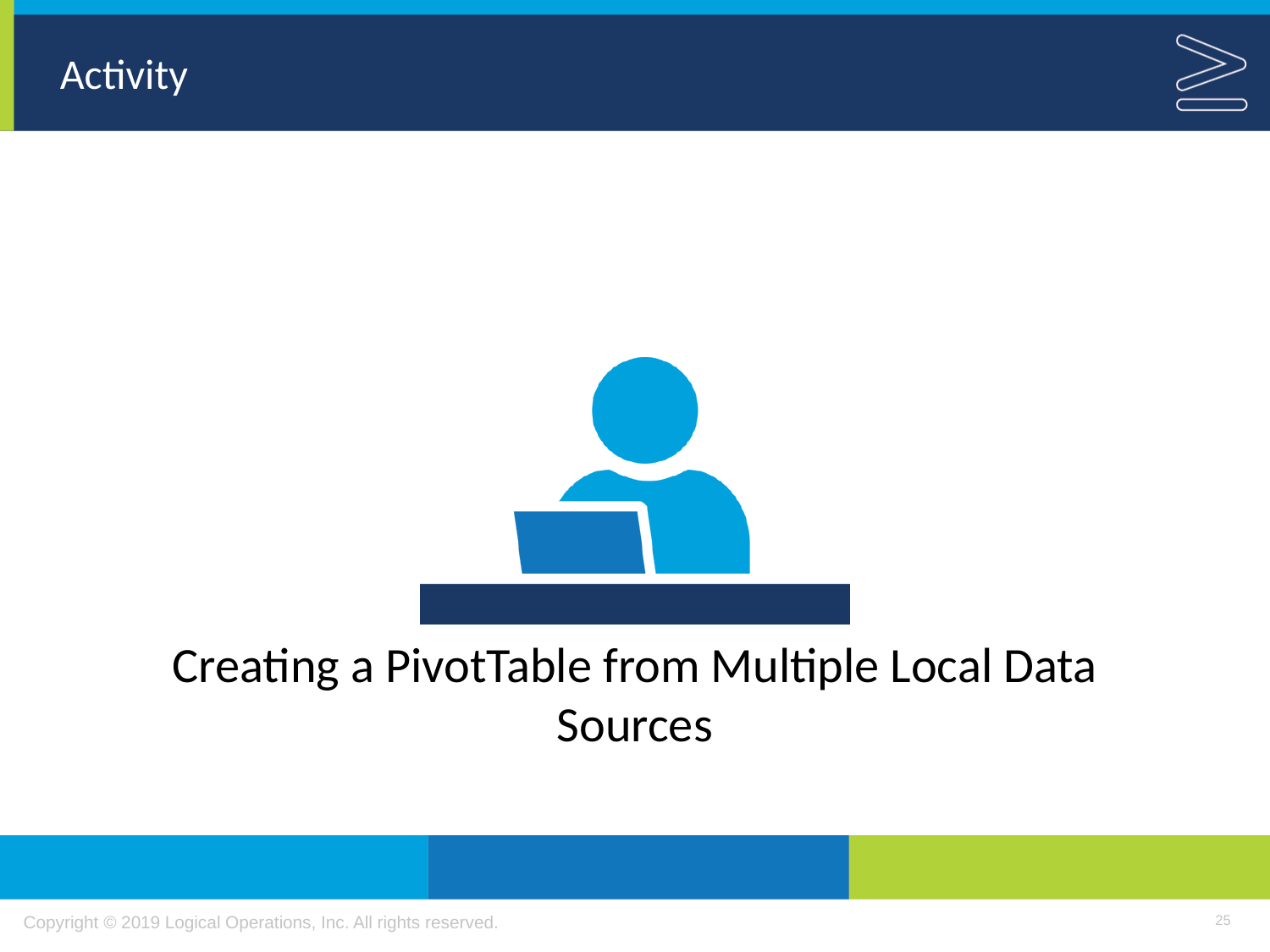

Creating a PivotTable from Multiple Local Data Sources
25